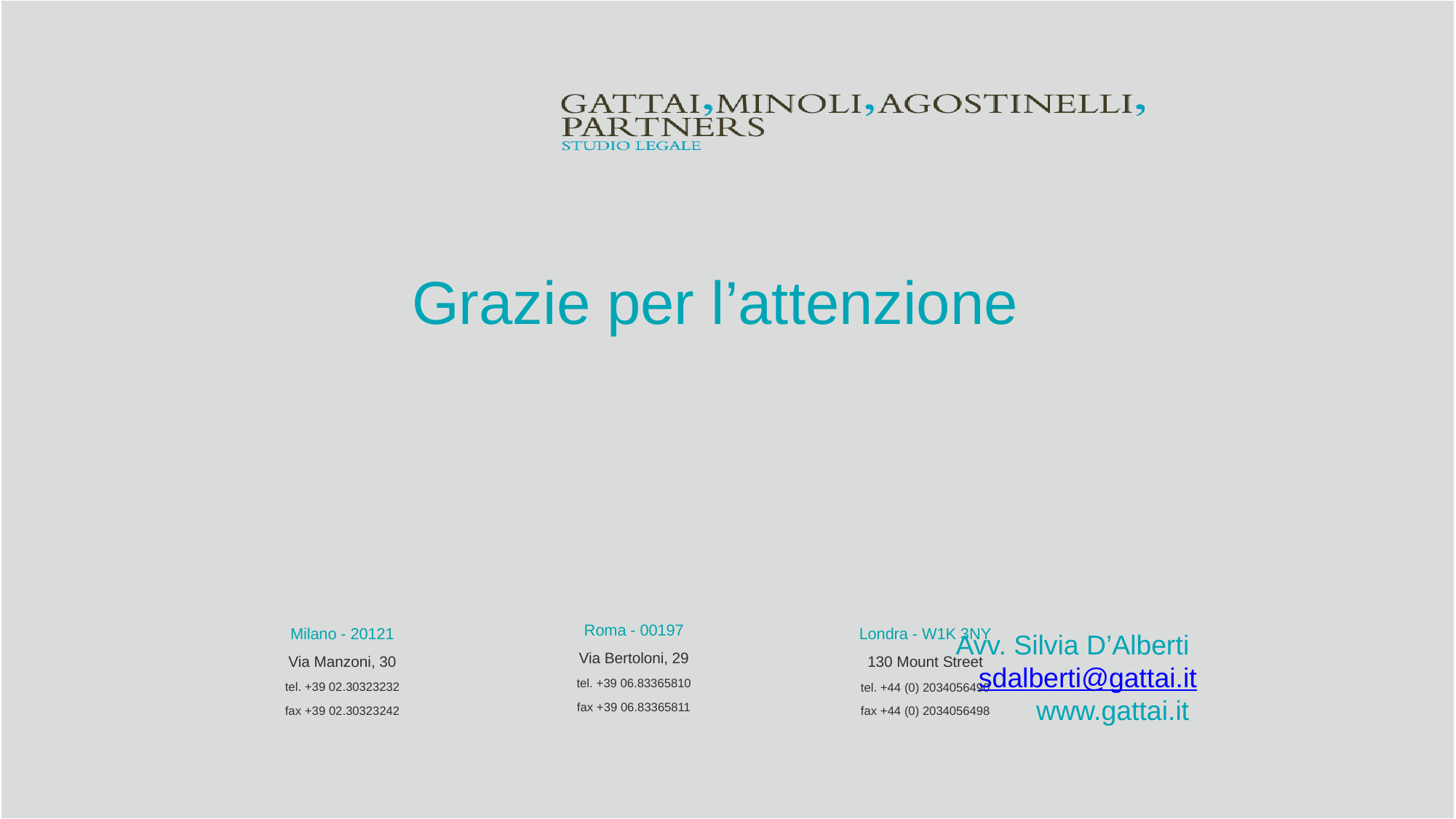

Grazie per l’attenzione

Avv. Silvia D’Alberti
sdalberti@gattai.it
www.gattai.it

Roma - 00197
Via Bertoloni, 29
tel. +39 06.83365810
fax +39 06.83365811
Milano - 20121
Via Manzoni, 30
tel. +39 02.30323232
fax +39 02.30323242
Londra - W1K 3NY
130 Mount Street
tel. +44 (0) 2034056490
fax +44 (0) 2034056498